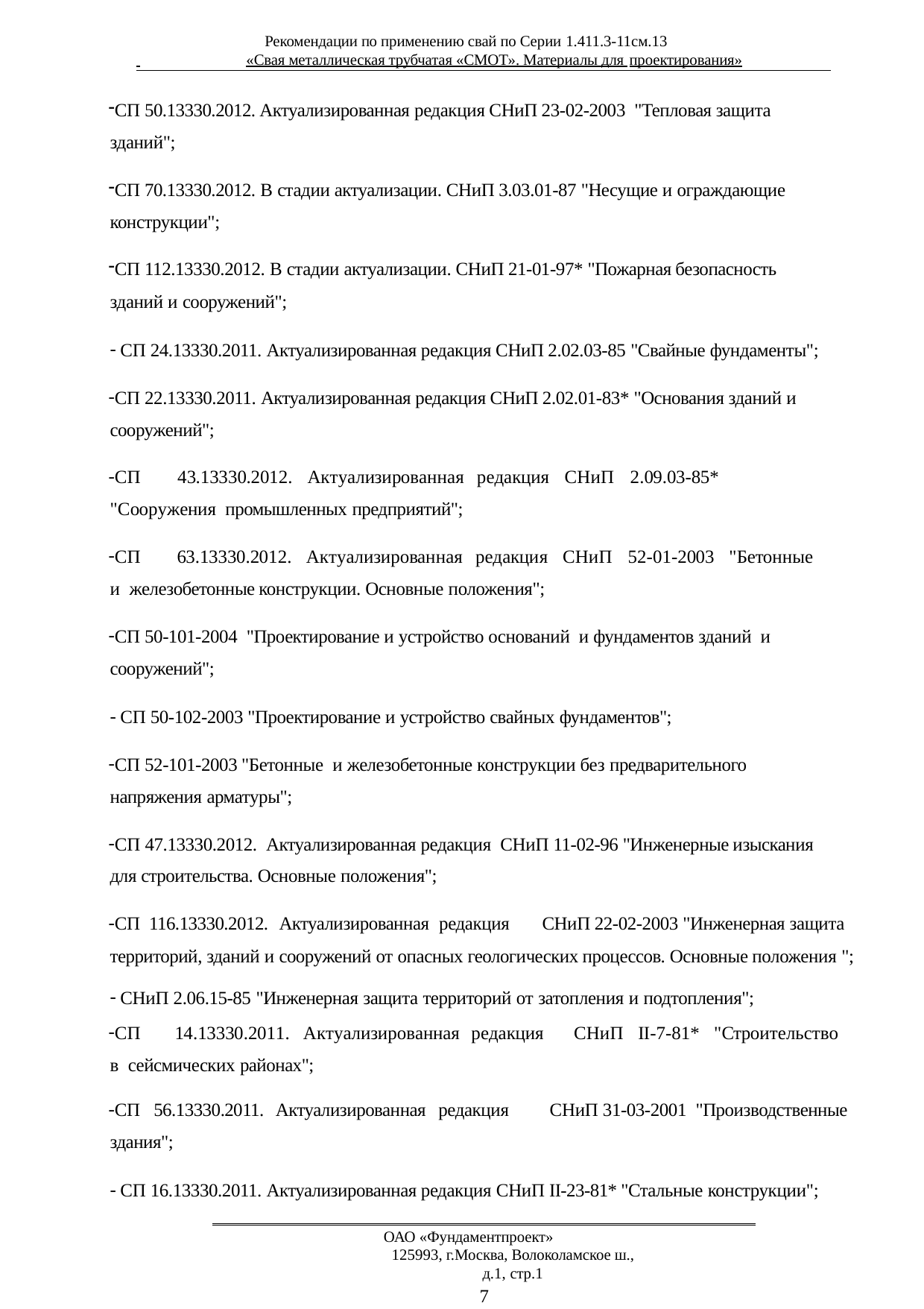

Рекомендации по применению свай по Серии 1.411.3-11см.13
 	«Свая металлическая трубчатая «СМОТ». Материалы для проектирования»

СП 50.13330.2012. Актуализированная редакция СНиП 23-02-2003 "Тепловая защита  зданий";
СП 70.13330.2012. В стадии актуализации. СНиП 3.03.01-87 "Несущие и ограждающие  конструкции";
СП 112.13330.2012. В стадии актуализации. СНиП 21-01-97* "Пожарная безопасность  зданий и сооружений";

СП 24.13330.2011. Актуализированная редакция СНиП 2.02.03-85 "Свайные фундаменты";
СП 22.13330.2011. Актуализированная редакция СНиП 2.02.01-83* "Основания зданий и  сооружений";
СП	43.13330.2012.	Актуализированная	редакция	СНиП	2.09.03-85*	"Сооружения  промышленных предприятий";
СП	63.13330.2012.	Актуализированная	редакция	СНиП	52-01-2003	"Бетонные	и  железобетонные конструкции. Основные положения";
СП 50-101-2004 "Проектирование и устройство оснований и фундаментов зданий и  сооружений";

СП 50-102-2003 "Проектирование и устройство свайных фундаментов";
СП 52-101-2003 "Бетонные и железобетонные конструкции без предварительного  напряжения арматуры";
СП 47.13330.2012. Актуализированная редакция СНиП 11-02-96 "Инженерные изыскания  для строительства. Основные положения";
СП  116.13330.2012.  Актуализированная  редакция	СНиП 22-02-2003 "Инженерная защита  территорий, зданий и сооружений от опасных геологических процессов. Основные положения ";

СНиП 2.06.15-85 "Инженерная защита территорий от затопления и подтопления";
СП	14.13330.2011.	Актуализированная	редакция	СНиП	II-7-81*	"Строительство	в  сейсмических районах";
СП   56.13330.2011.  Актуализированная  редакция	СНиП 31-03-2001  "Производственные  здания";

СП 16.13330.2011. Актуализированная редакция СНиП II-23-81* "Стальные конструкции";
ОАО «Фундаментпроект»
125993, г.Москва, Волоколамское ш., д.1, стр.1
7